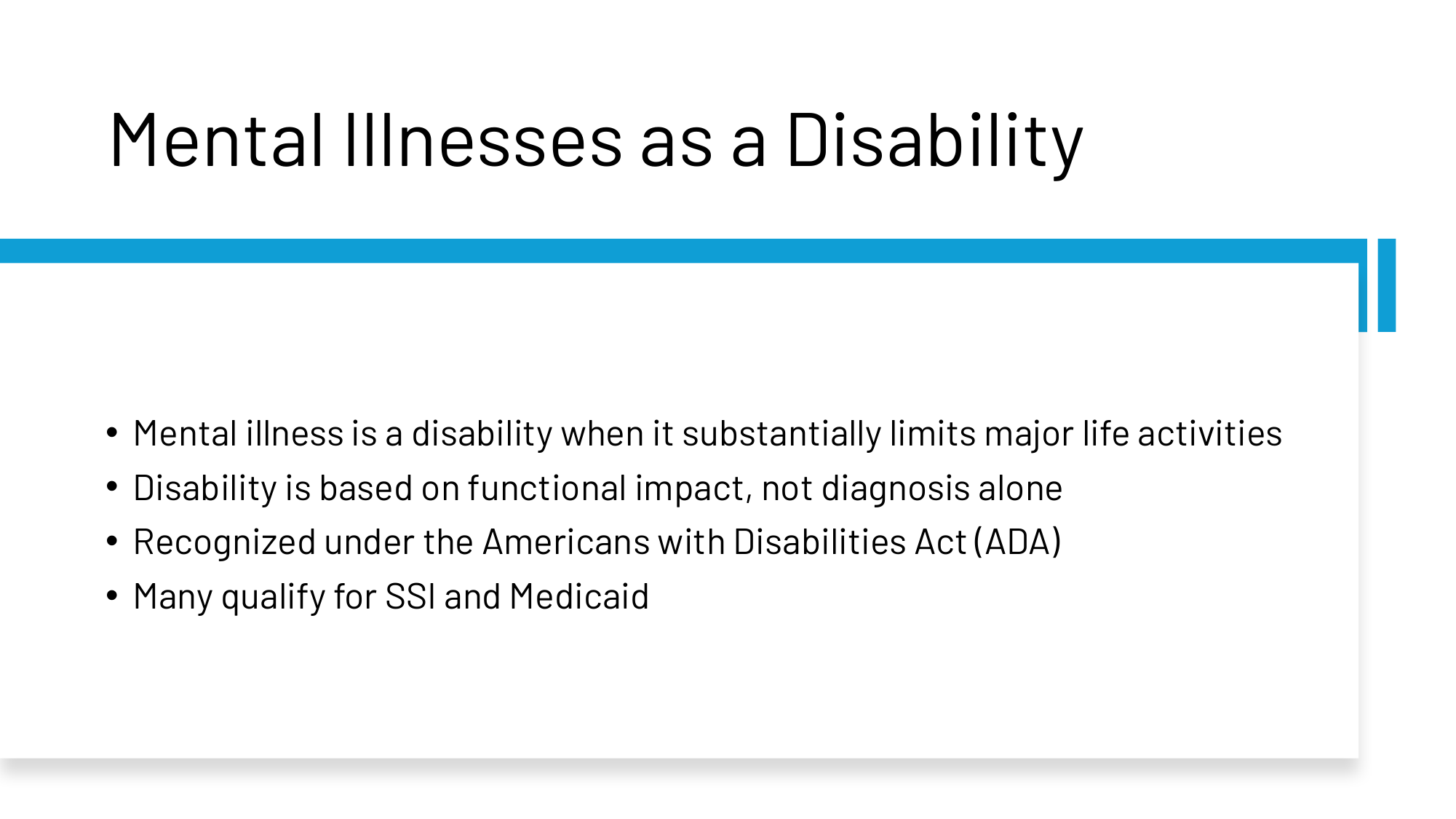

# Mental Illnesses as a Disability

Mental illness is a disability when it substantially limits major life activities
Disability is based on functional impact, not diagnosis alone
Recognized under the Americans with Disabilities Act (ADA)
Many qualify for SSI and Medicaid